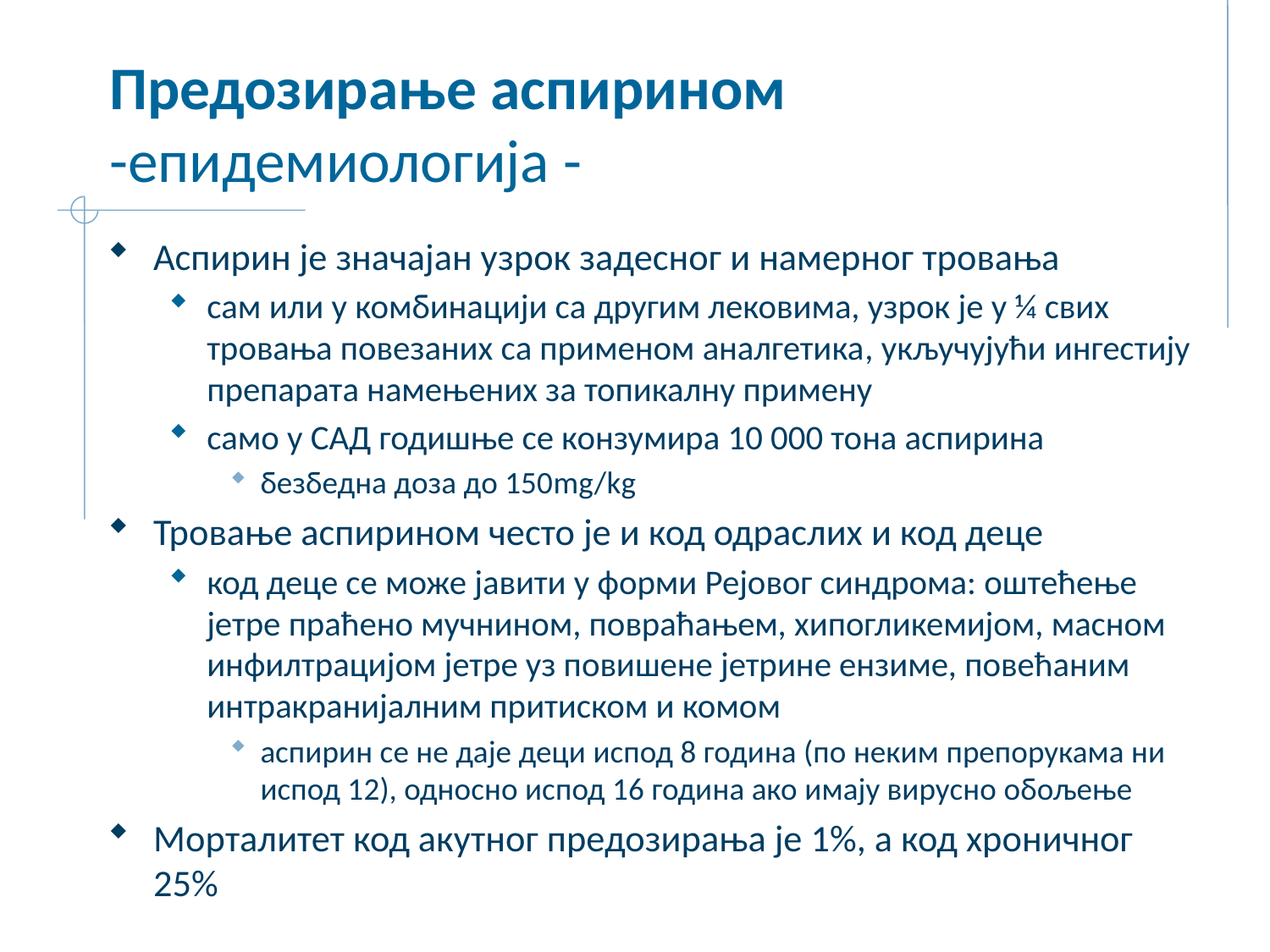

# Предозирање аспирином -епидемиологија -
Аспирин је значајан узрок задесног и намерног тровања
сам или у комбинацији са другим лековима, узрок је у ¼ свих тровања повезаних са применом аналгетика, укључујући ингестију препарата намењених за топикалну примену
само у САД годишње се конзумира 10 000 тона аспирина
безбедна доза до 150mg/kg
Тровање аспирином често је и код одраслих и код деце
код деце се може јавити у форми Рејовог синдрома: оштећење јетре праћено мучнином, повраћањем, хипогликемијом, масном инфилтрацијом јетре уз повишене јетрине ензиме, повећаним интракранијалним притиском и комом
аспирин се не даје деци испод 8 година (по неким препорукама ни испод 12), односно испод 16 година ако имају вирусно обољење
Морталитет код акутног предозирања је 1%, а код хроничног 25%